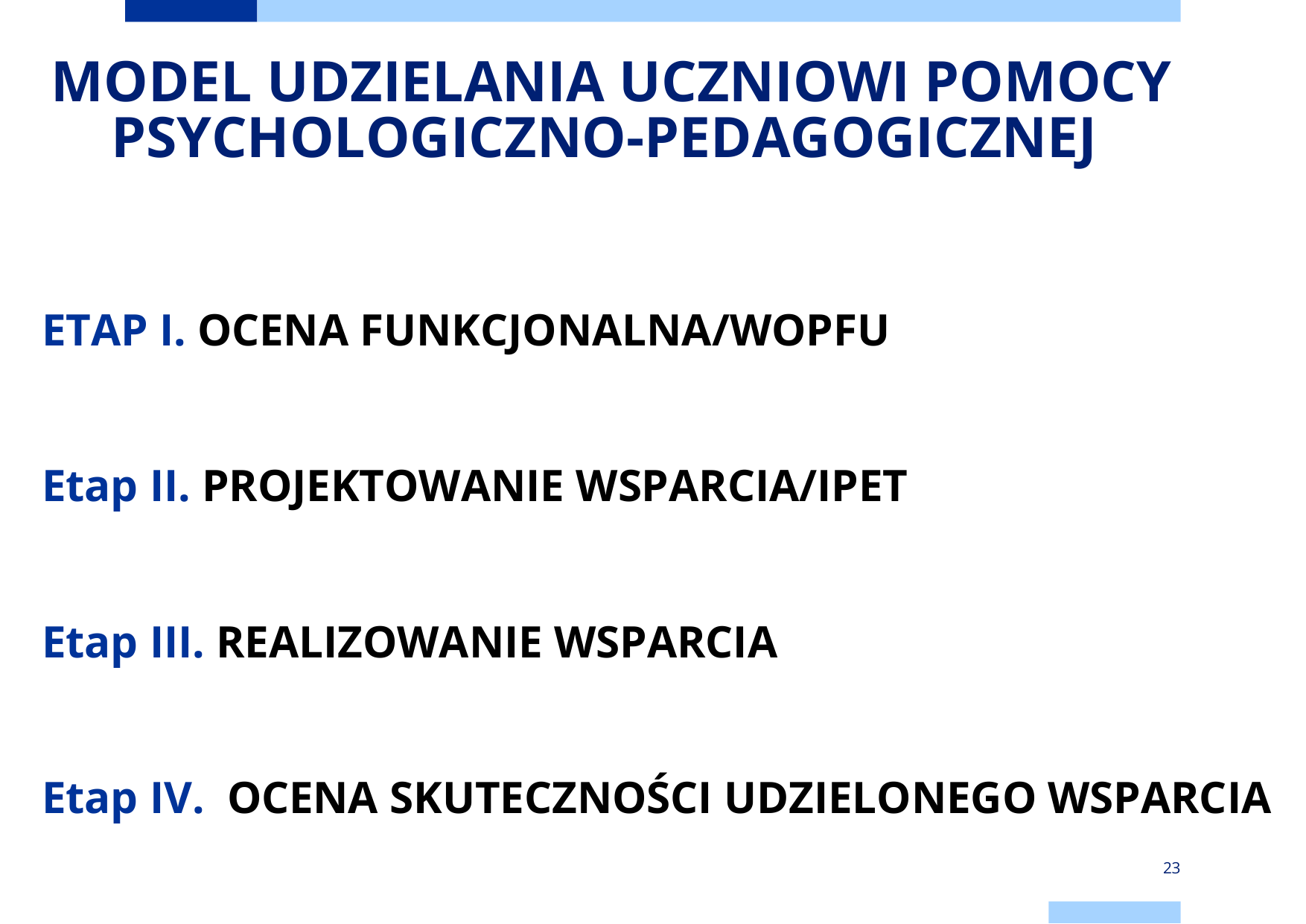

# MODEL UDZIELANIA UCZNIOWI POMOCY PSYCHOLOGICZNO-PEDAGOGICZNEJ

ETAP I. OCENA FUNKCJONALNA/WOPFU

Etap II. PROJEKTOWANIE WSPARCIA/IPET

Etap III. REALIZOWANIE WSPARCIA

Etap IV.  OCENA SKUTECZNOŚCI UDZIELONEGO WSPARCIA
23